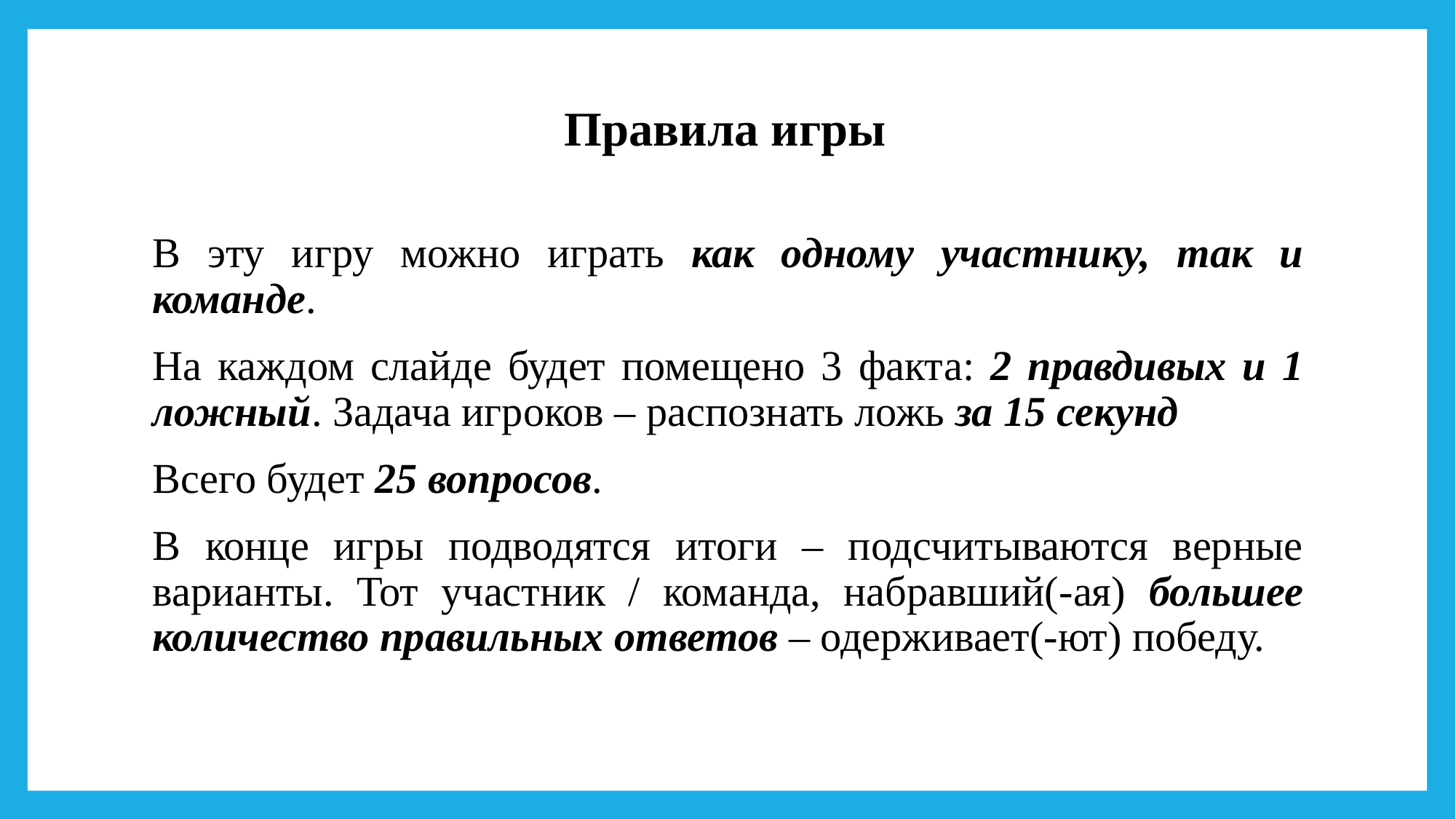

# Правила игры
В эту игру можно играть как одному участнику, так и команде.
На каждом слайде будет помещено 3 факта: 2 правдивых и 1 ложный. Задача игроков – распознать ложь за 15 секунд
Всего будет 25 вопросов.
В конце игры подводятся итоги – подсчитываются верные варианты. Тот участник / команда, набравший(-ая) большее количество правильных ответов – одерживает(-ют) победу.